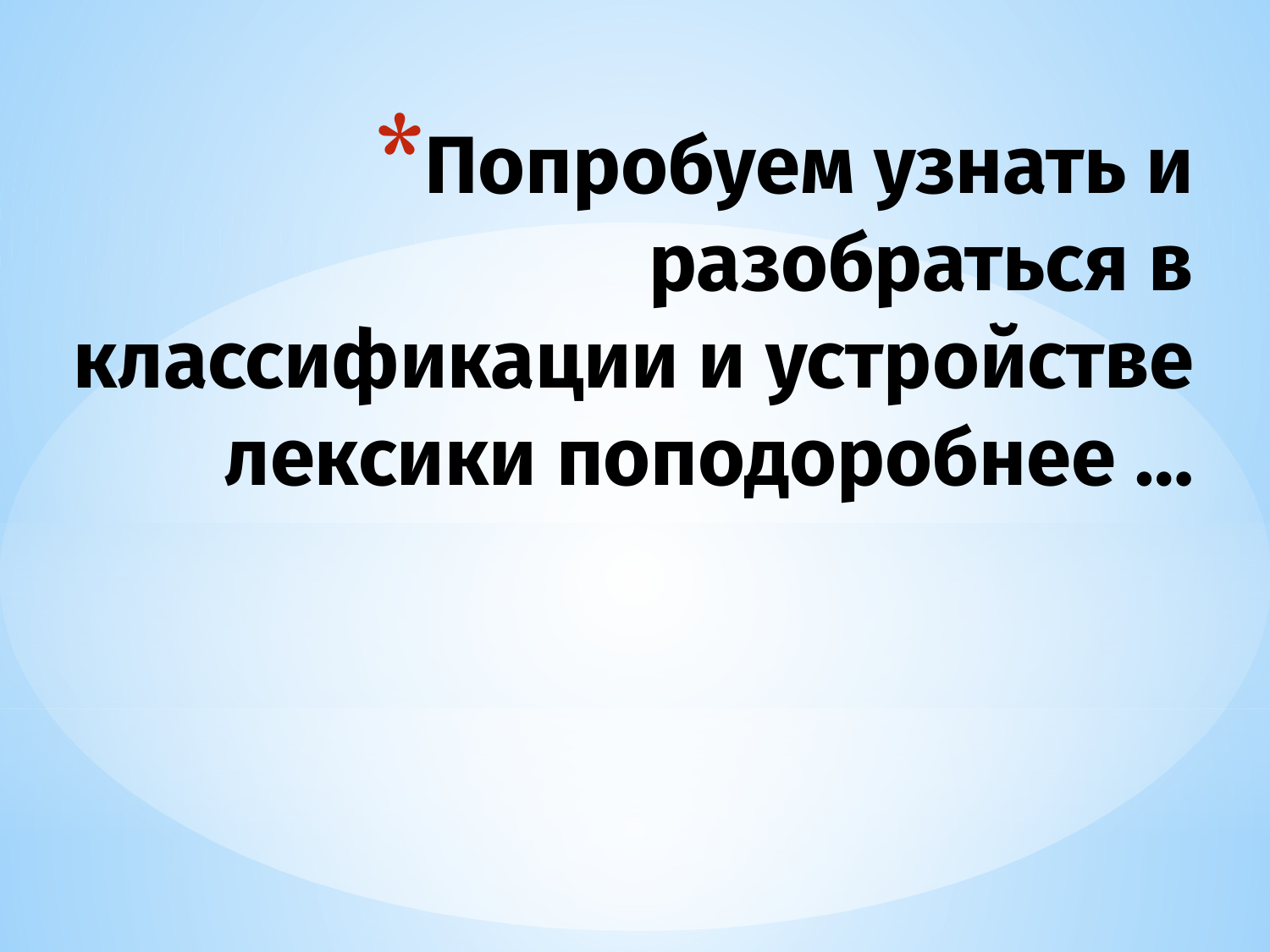

# Попробуем узнать и разобраться в классификации и устройстве лексики поподоробнее …